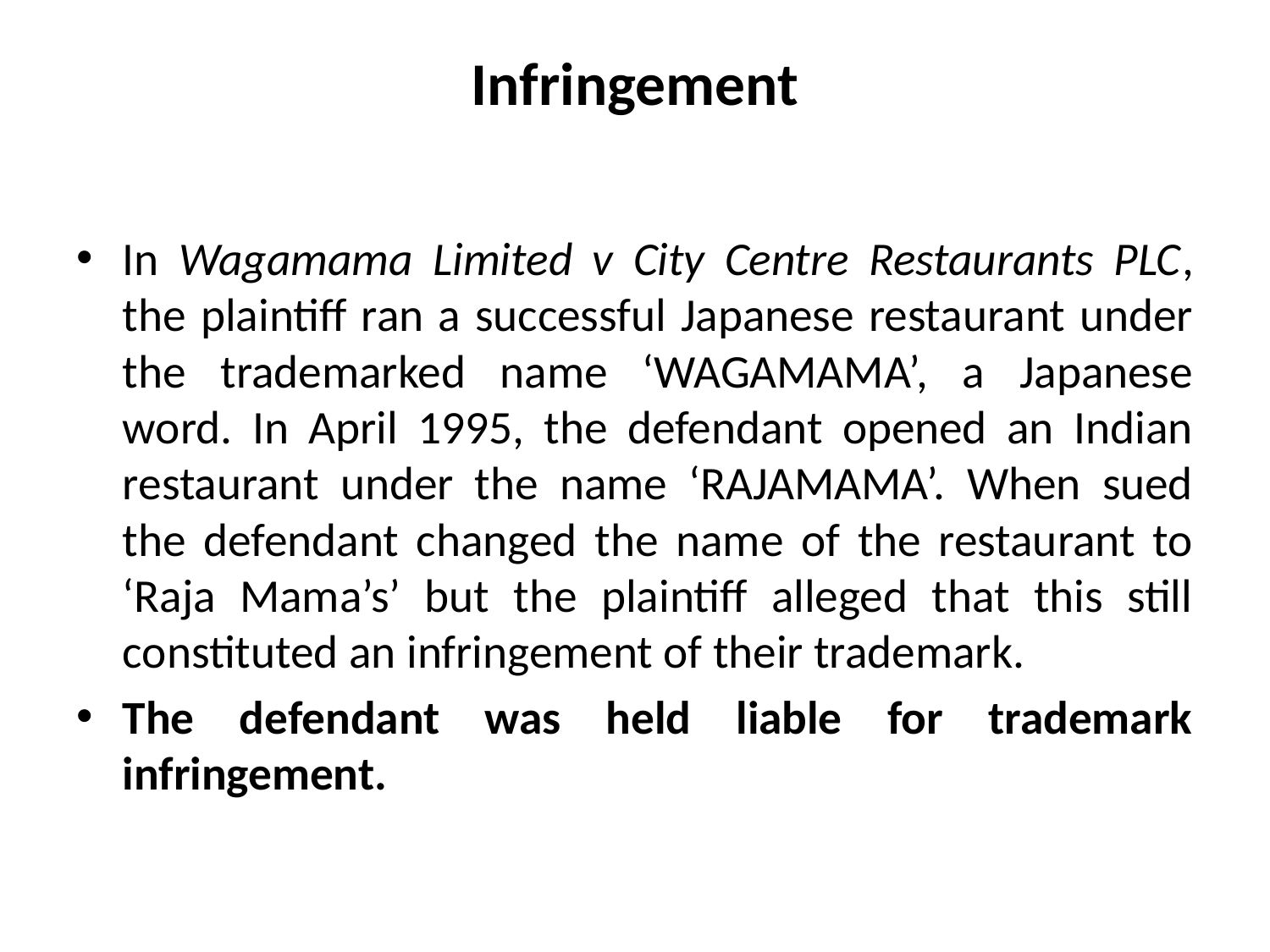

# Infringement
In Wagamama Limited v City Centre Restaurants PLC, the plaintiff ran a successful Japanese restaurant under the trademarked name ‘WAGAMAMA’, a Japanese word. In April 1995, the defendant opened an Indian restaurant under the name ‘RAJAMAMA’. When sued the defendant changed the name of the restaurant to ‘Raja Mama’s’ but the plaintiff alleged that this still constituted an infringement of their trademark.
The defendant was held liable for trademark infringement.